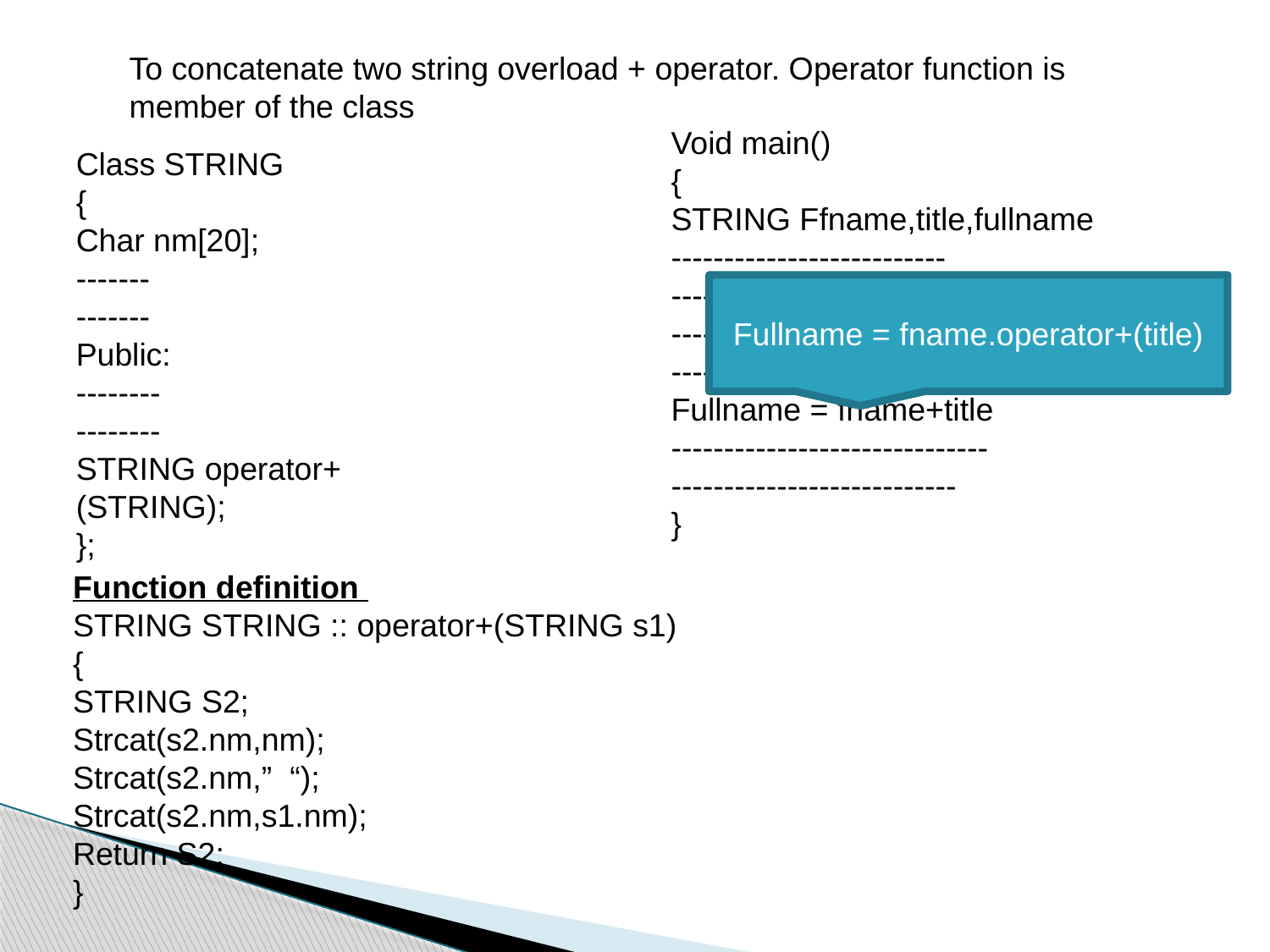

To concatenate two string overload + operator. Operator function is
member of the class
Void main()
{
STRING Ffname,title,fullname
--------------------------
----------------------------
---------------------------
----------------------------
Fullname = fname+title
------------------------------
---------------------------
}
Class STRING
{
Char nm[20];
-------
-------
Public:
--------
--------
STRING operator+(STRING);
};

Fullname = fname.operator+(title)
Function definition
STRING STRING :: operator+(STRING s1)
{
STRING S2;
Strcat(s2.nm,nm);
Strcat(s2.nm,”  “);
Strcat(s2.nm,s1.nm);
Return S2;
}